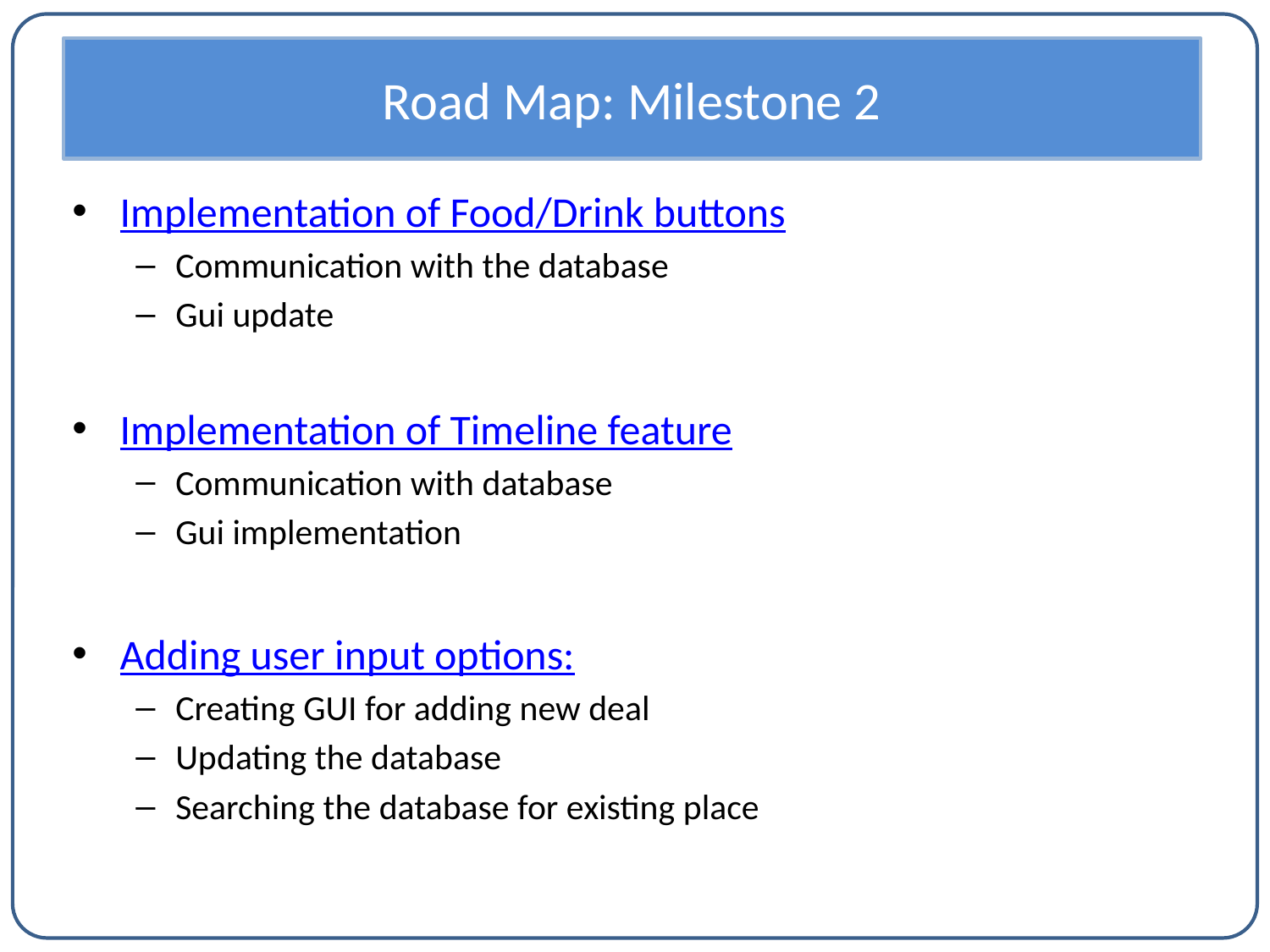

# Road Map: Milestone 2
Implementation of Food/Drink buttons
Communication with the database
Gui update

Implementation of Timeline feature
Communication with database
Gui implementation

Adding user input options:
Creating GUI for adding new deal
Updating the database
Searching the database for existing place